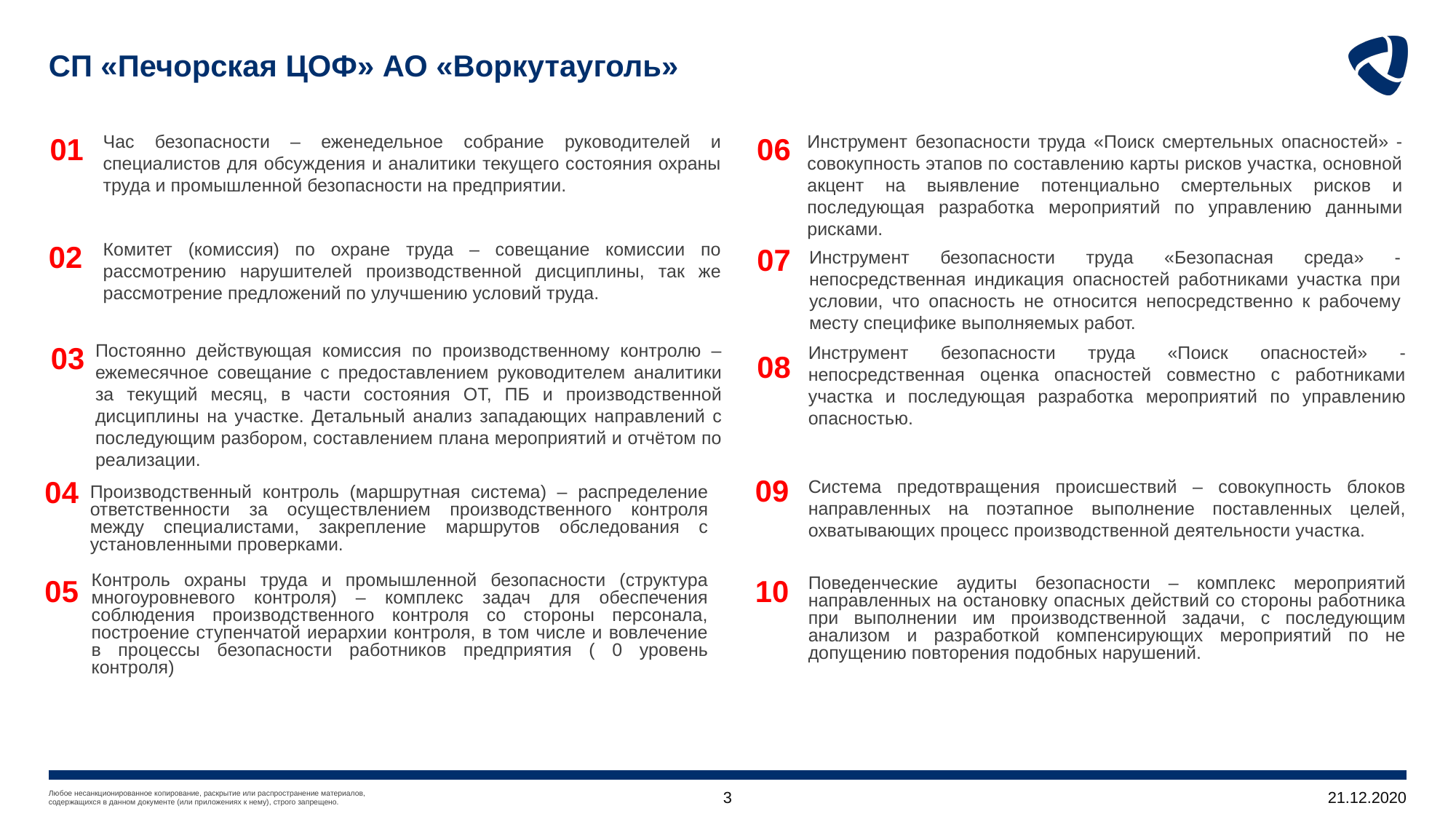

# СП «Печорская ЦОФ» АО «Воркутауголь»
01
06
Инструмент безопасности труда «Поиск смертельных опасностей» - совокупность этапов по составлению карты рисков участка, основной акцент на выявление потенциально смертельных рисков и последующая разработка мероприятий по управлению данными рисками.
Час безопасности – еженедельное собрание руководителей и специалистов для обсуждения и аналитики текущего состояния охраны труда и промышленной безопасности на предприятии.

Комитет (комиссия) по охране труда – совещание комиссии по рассмотрению нарушителей производственной дисциплины, так же рассмотрение предложений по улучшению условий труда.
02
Инструмент безопасности труда «Безопасная среда» - непосредственная индикация опасностей работниками участка при условии, что опасность не относится непосредственно к рабочему месту специфике выполняемых работ.
07
03
Постоянно действующая комиссия по производственному контролю – ежемесячное совещание с предоставлением руководителем аналитики за текущий месяц, в части состояния ОТ, ПБ и производственной дисциплины на участке. Детальный анализ западающих направлений с последующим разбором, составлением плана мероприятий и отчётом по реализации.
Инструмент безопасности труда «Поиск опасностей» - непосредственная оценка опасностей совместно с работниками участка и последующая разработка мероприятий по управлению опасностью.
08
09
04
Система предотвращения происшествий – совокупность блоков направленных на поэтапное выполнение поставленных целей, охватывающих процесс производственной деятельности участка.
Производственный контроль (маршрутная система) – распределение ответственности за осуществлением производственного контроля между специалистами, закрепление маршрутов обследования с установленными проверками.
05
10
Контроль охраны труда и промышленной безопасности (структура многоуровневого контроля) – комплекс задач для обеспечения соблюдения производственного контроля со стороны персонала, построение ступенчатой иерархии контроля, в том числе и вовлечение в процессы безопасности работников предприятия ( 0 уровень контроля)
Поведенческие аудиты безопасности – комплекс мероприятий направленных на остановку опасных действий со стороны работника при выполнении им производственной задачи, с последующим анализом и разработкой компенсирующих мероприятий по не допущению повторения подобных нарушений.
3
21.12.2020